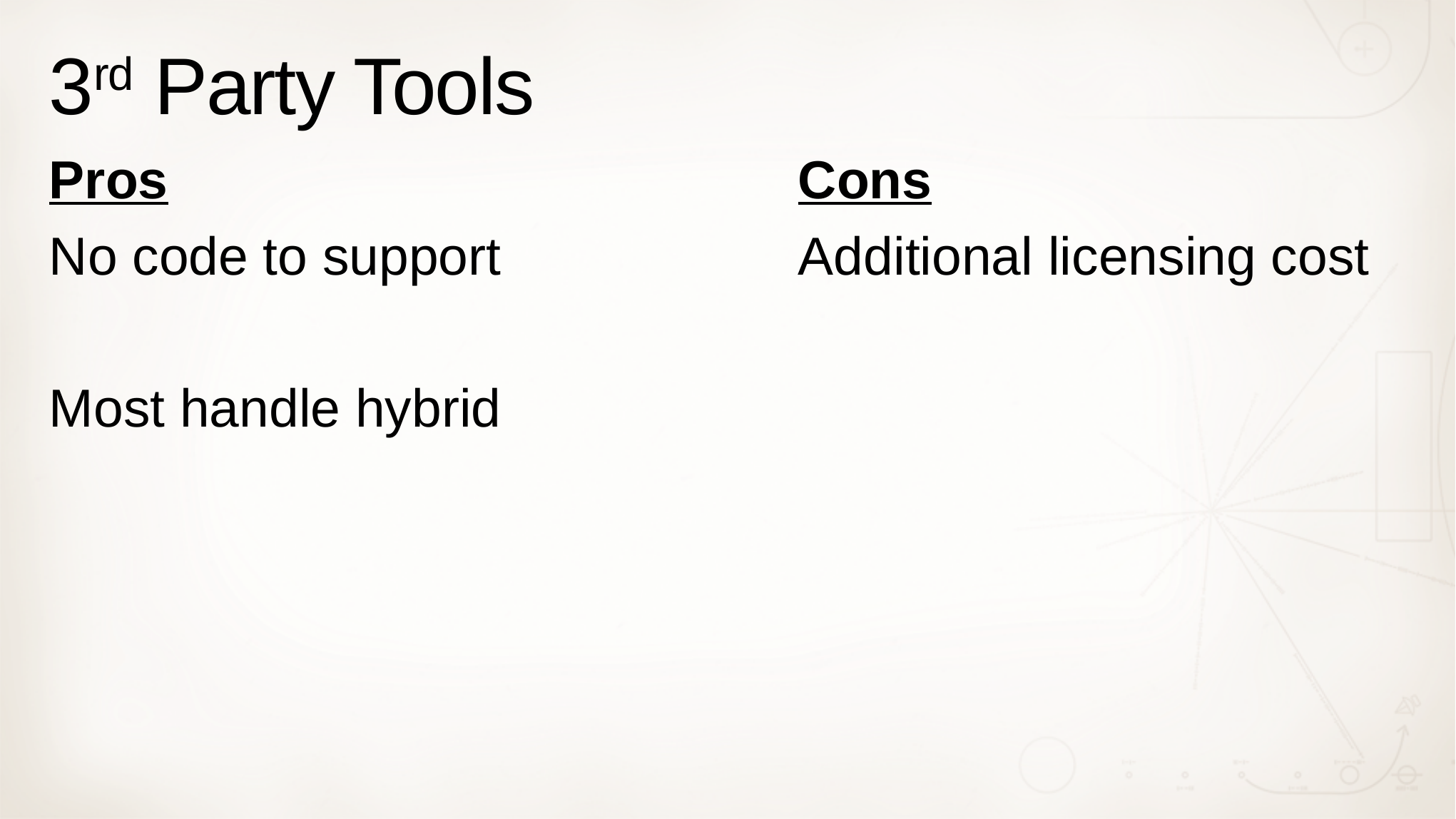

# 3rd Party Tools
Pros
No code to support

Most handle hybrid

Cons
Additional licensing cost